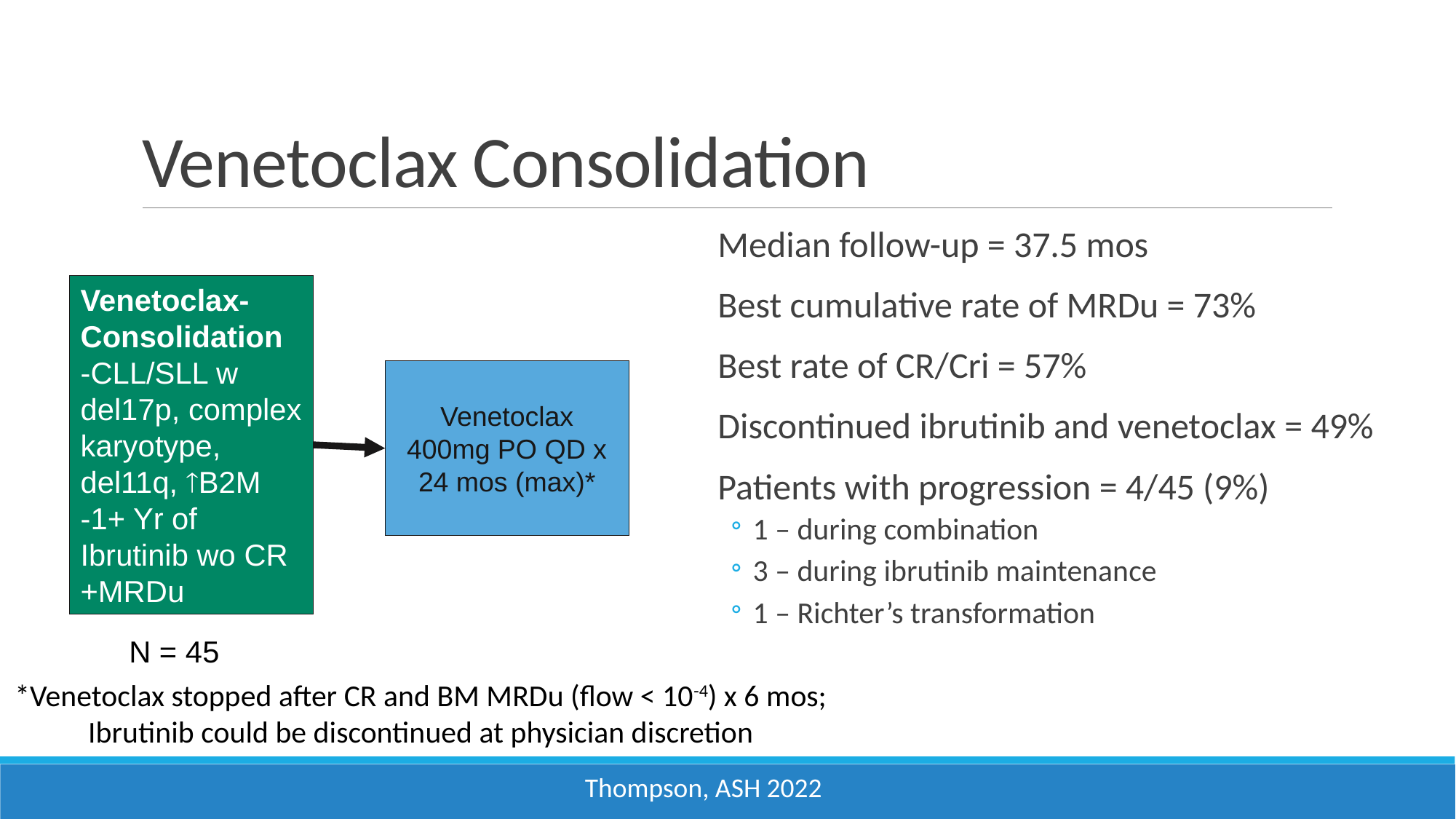

# Venetoclax Consolidation
Median follow-up = 37.5 mos
Best cumulative rate of MRDu = 73%
Best rate of CR/Cri = 57%
Discontinued ibrutinib and venetoclax = 49%
Patients with progression = 4/45 (9%)
1 – during combination
3 – during ibrutinib maintenance
1 – Richter’s transformation
Venetoclax-Consolidation
-CLL/SLL w del17p, complex karyotype, del11q, ↑B2M
-1+ Yr of Ibrutinib wo CR +MRDu

Venetoclax 400mg PO QD x 24 mos (max)*

N = 45
*Venetoclax stopped after CR and BM MRDu (flow < 10-4) x 6 mos;
Ibrutinib could be discontinued at physician discretion
Thompson, ASH 2022